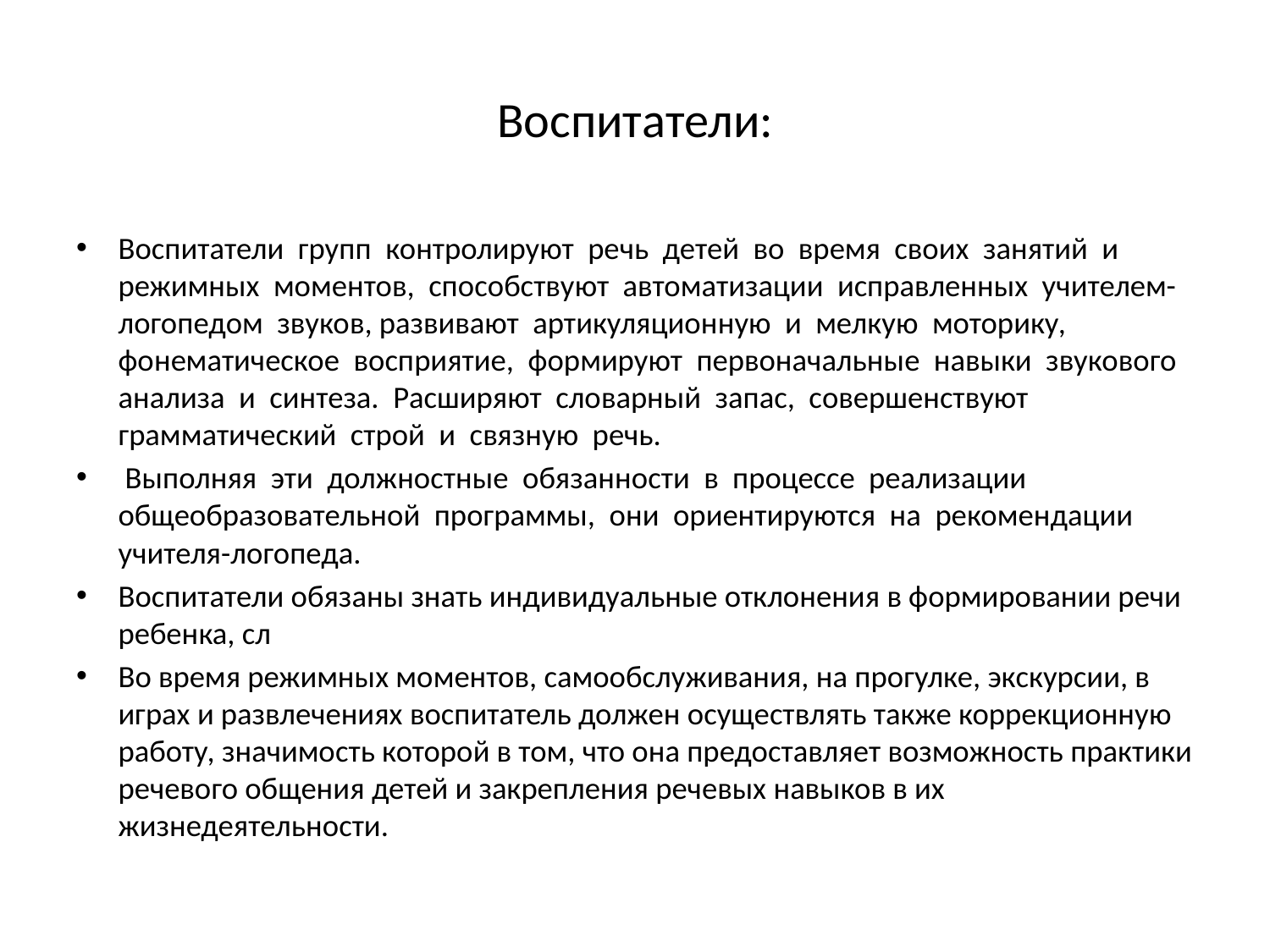

# Воспитатели:
Воспитатели  групп  контролируют  речь  детей  во  время  своих  занятий  и  режимных  моментов,  способствуют  автоматизации  исправленных  учителем-логопедом  звуков, развивают  артикуляционную  и  мелкую  моторику,  фонематическое  восприятие,  формируют  первоначальные  навыки  звукового  анализа  и  синтеза.  Расширяют  словарный  запас,  совершенствуют  грамматический  строй  и  связную  речь.
 Выполняя  эти  должностные  обязанности  в  процессе  реализации  общеобразовательной  программы,  они  ориентируются  на  рекомендации  учителя-логопеда.
Воспитатели обязаны знать индивидуальные отклонения в формировании речи ребенка, сл
Во время режимных моментов, самообслуживания, на прогулке, экскурсии, в играх и развлечениях воспитатель должен осуществлять также коррекционную работу, значимость которой в том, что она предоставляет возможность практики речевого общения детей и закрепления речевых навыков в их жизнедеятельности.